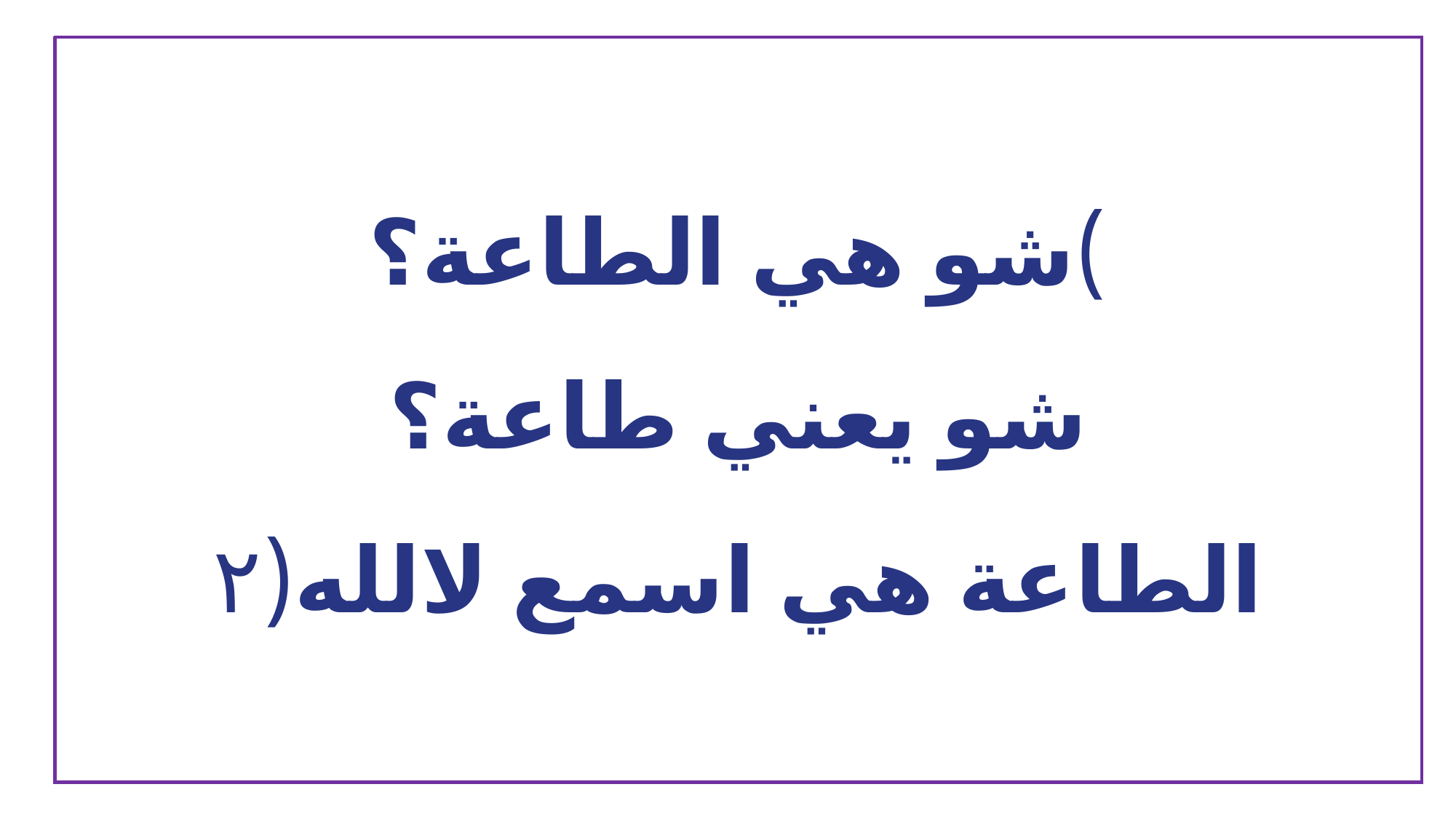

)شو هي الطاعة؟
شو يعني طاعة؟
الطاعة هي اسمع لالله(٢